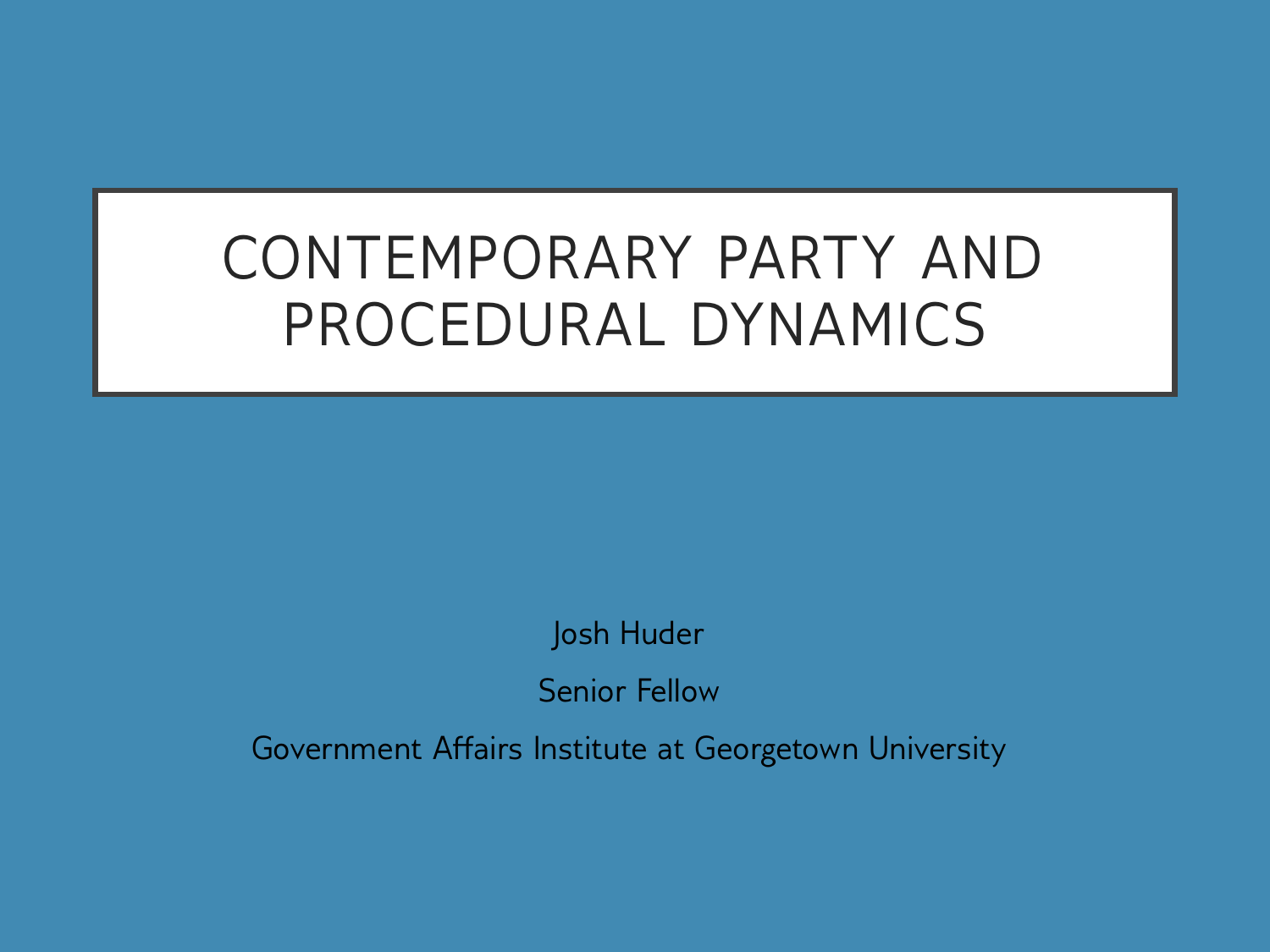

# Contemporary party and procedural Dynamics
Josh Huder
Senior Fellow
Government Affairs Institute at Georgetown University